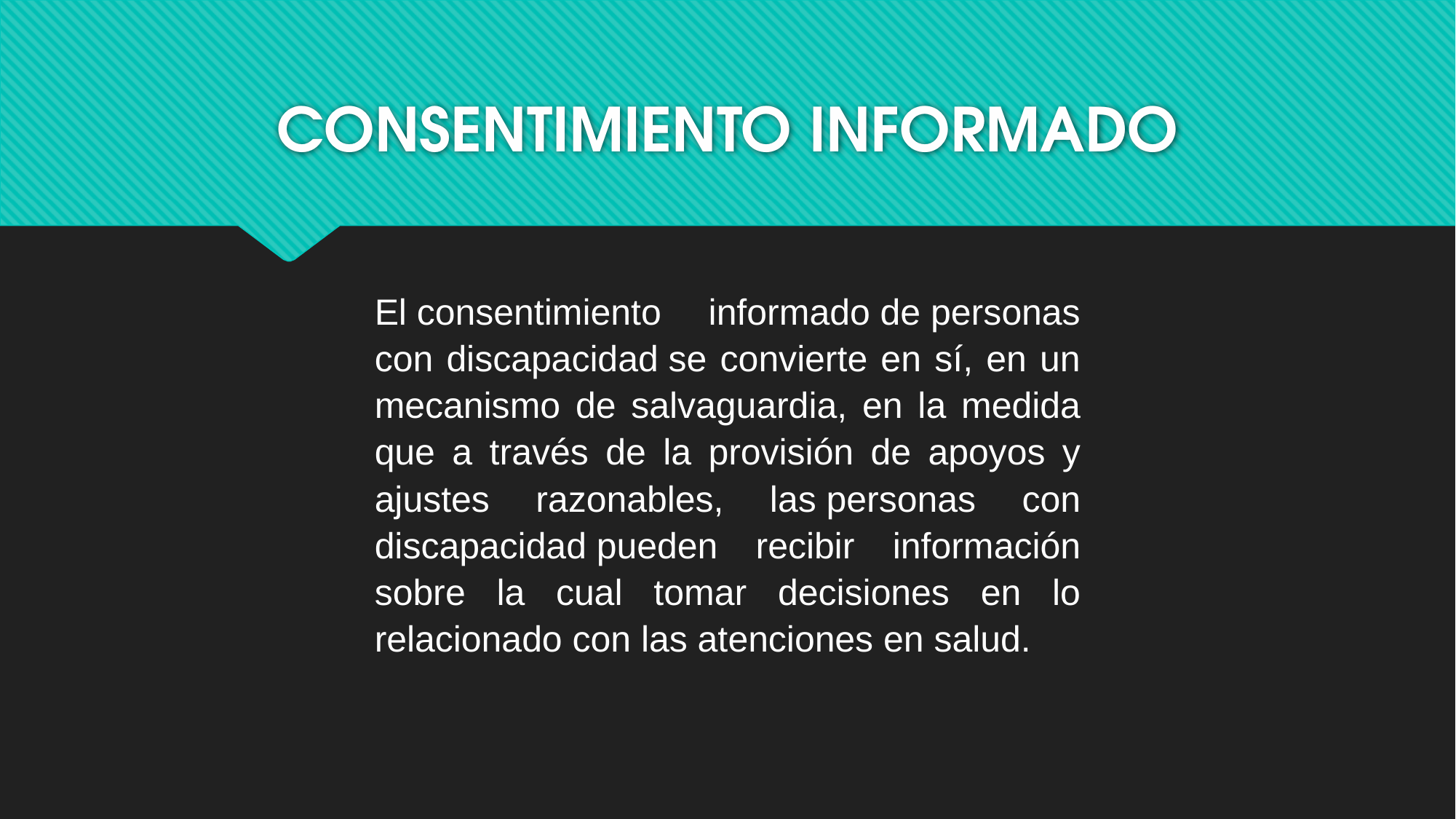

# CONSENTIMIENTO INFORMADO
El consentimiento informado de personas con discapacidad se convierte en sí, en un mecanismo de salvaguardia, en la medida que a través de la provisión de apoyos y ajustes razonables, las personas con discapacidad pueden recibir información sobre la cual tomar decisiones en lo relacionado con las atenciones en salud.